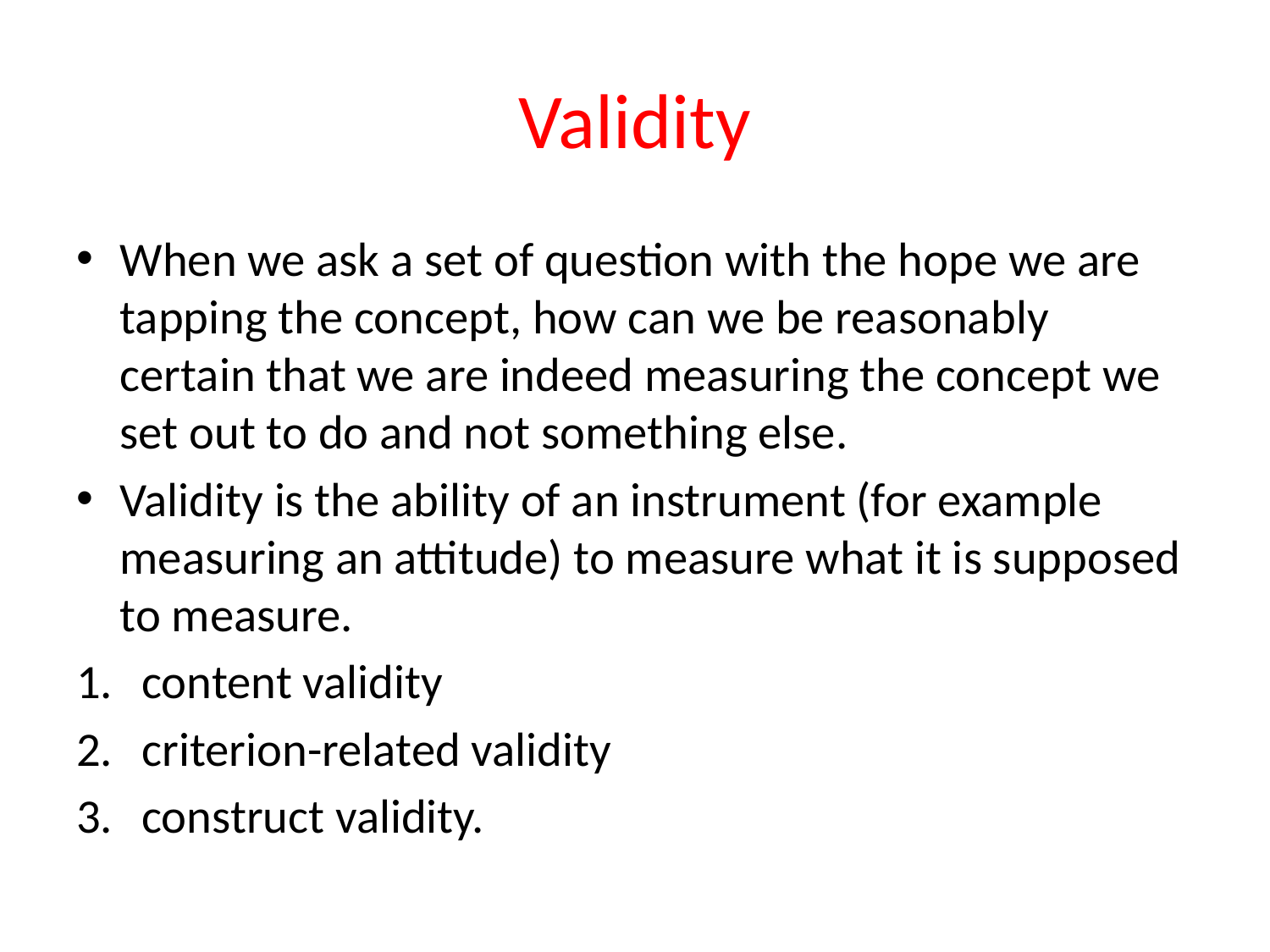

# Validity
When we ask a set of question with the hope we are tapping the concept, how can we be reasonably certain that we are indeed measuring the concept we set out to do and not something else.
Validity is the ability of an instrument (for example measuring an attitude) to measure what it is supposed to measure.
content validity
criterion-related validity
construct validity.